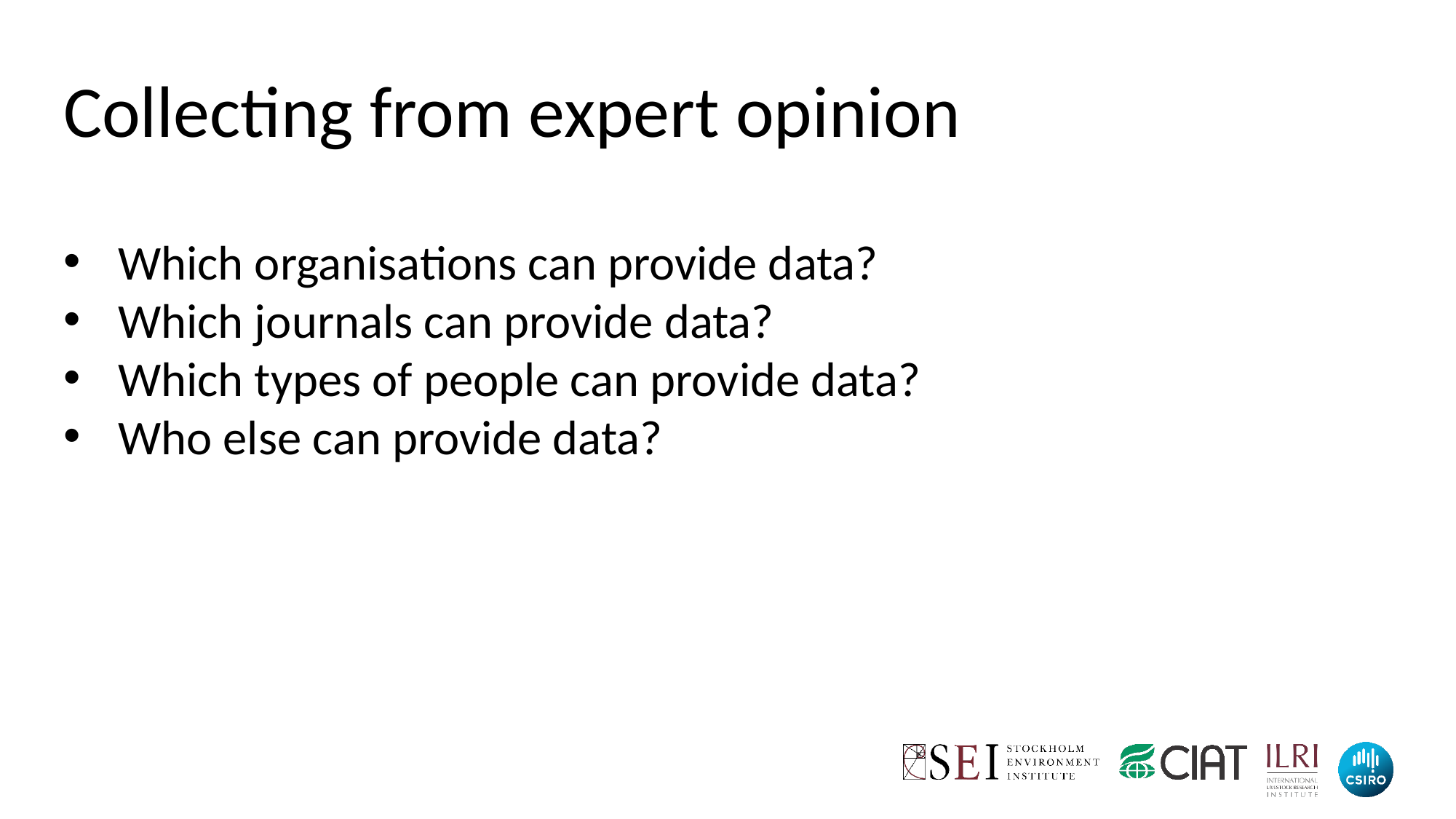

Collecting from expert opinion
Which organisations can provide data?
Which journals can provide data?
Which types of people can provide data?
Who else can provide data?